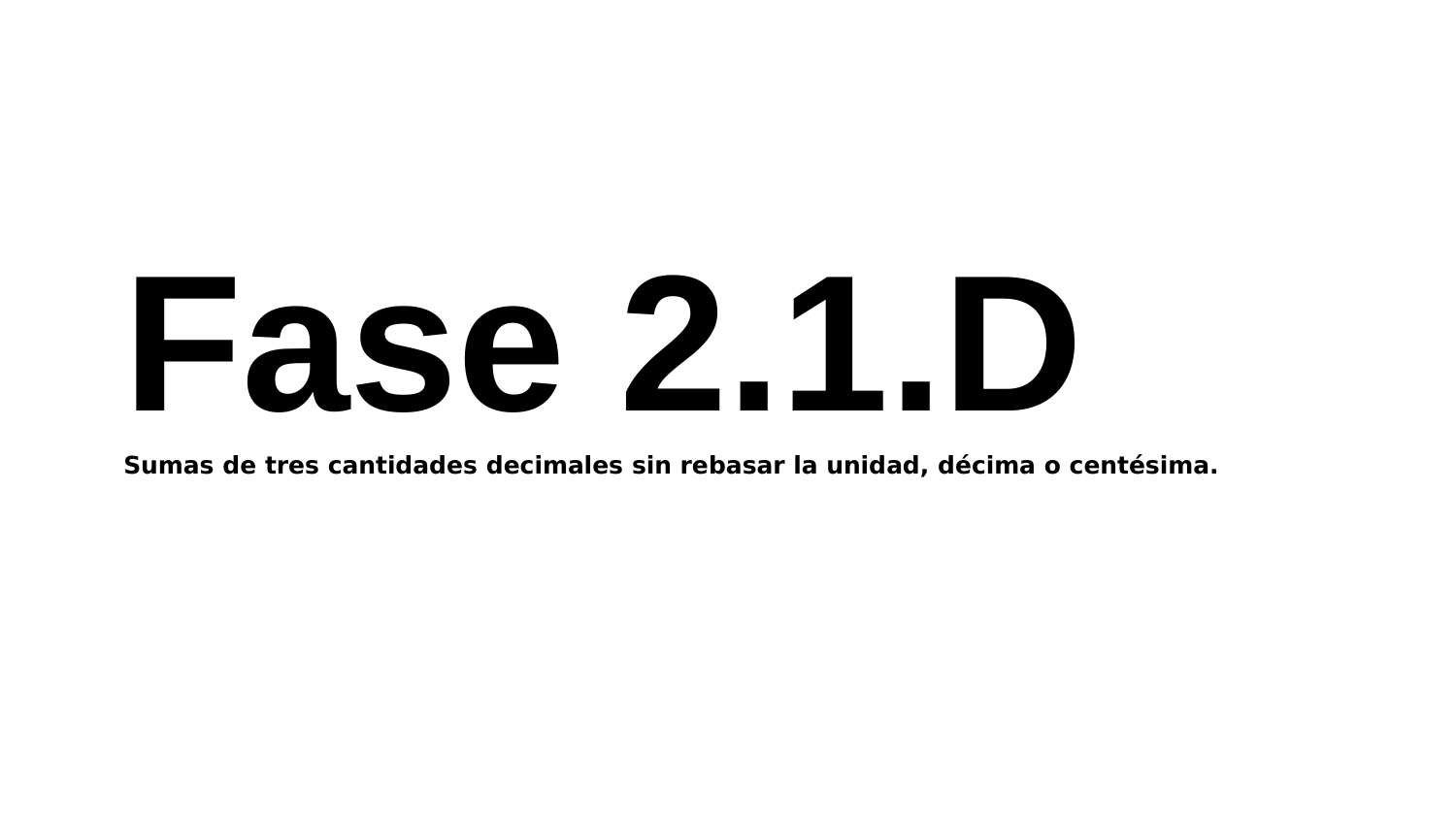

Fase 2.1.D
Sumas de tres cantidades decimales sin rebasar la unidad, décima o centésima.